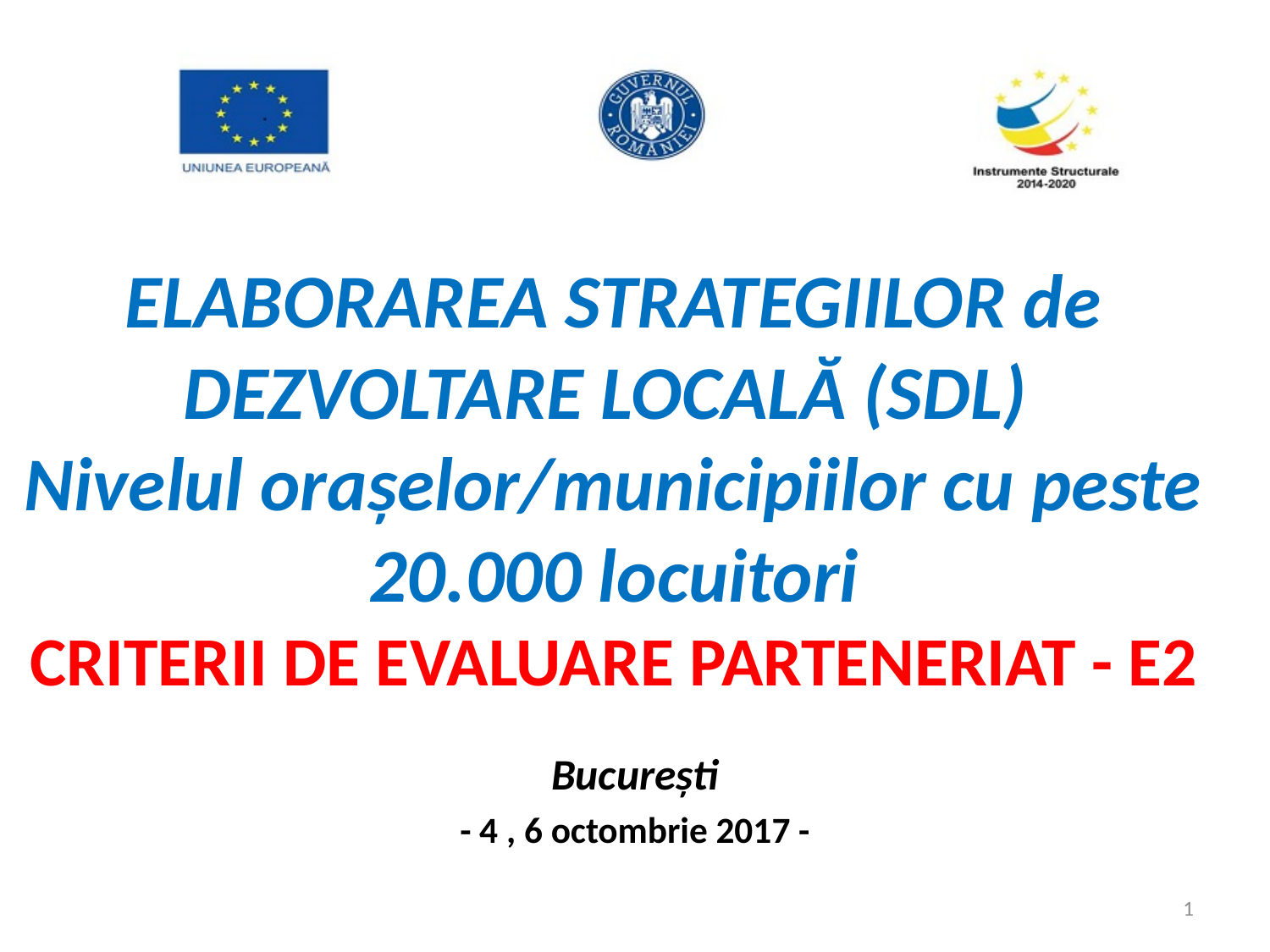

# ELABORAREA STRATEGIILOR de DEZVOLTARE LOCALĂ (SDL) Nivelul orașelor/municipiilor cu peste 20.000 locuitori CRITERII DE EVALUARE PARTENERIAT - E2

București
- 4 , 6 octombrie 2017 -
1